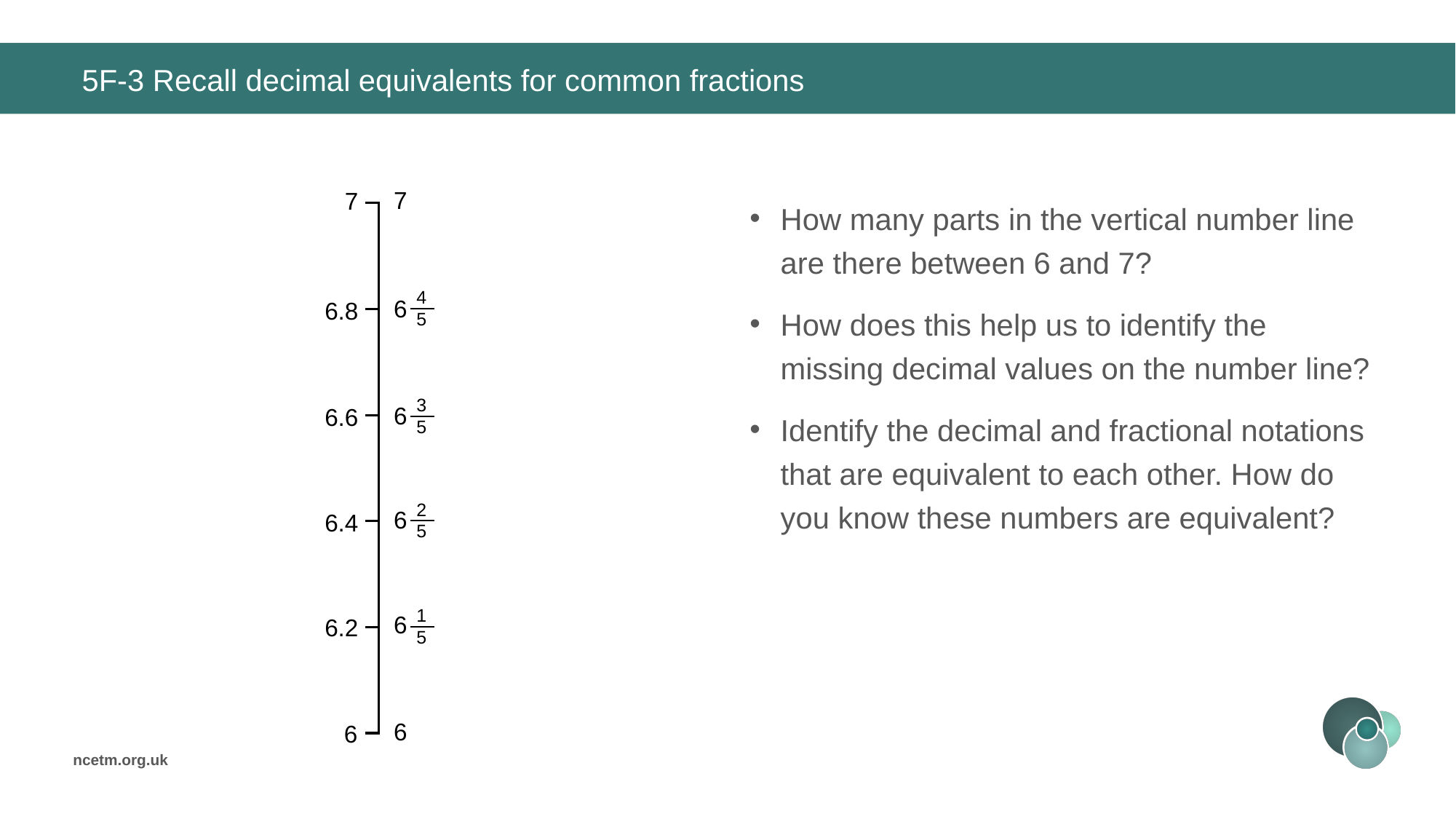

# 5F-3 Recall decimal equivalents for common fractions
7
7
6
How many parts in the vertical number line are there between 6 and 7?
How does this help us to identify the missing decimal values on the number line?
Identify the decimal and fractional notations that are equivalent to each other. How do you know these numbers are equivalent?

4
5
3
5
2
5
1
5
6
6.8
6.6
6.4
6.2
6
6
6
6